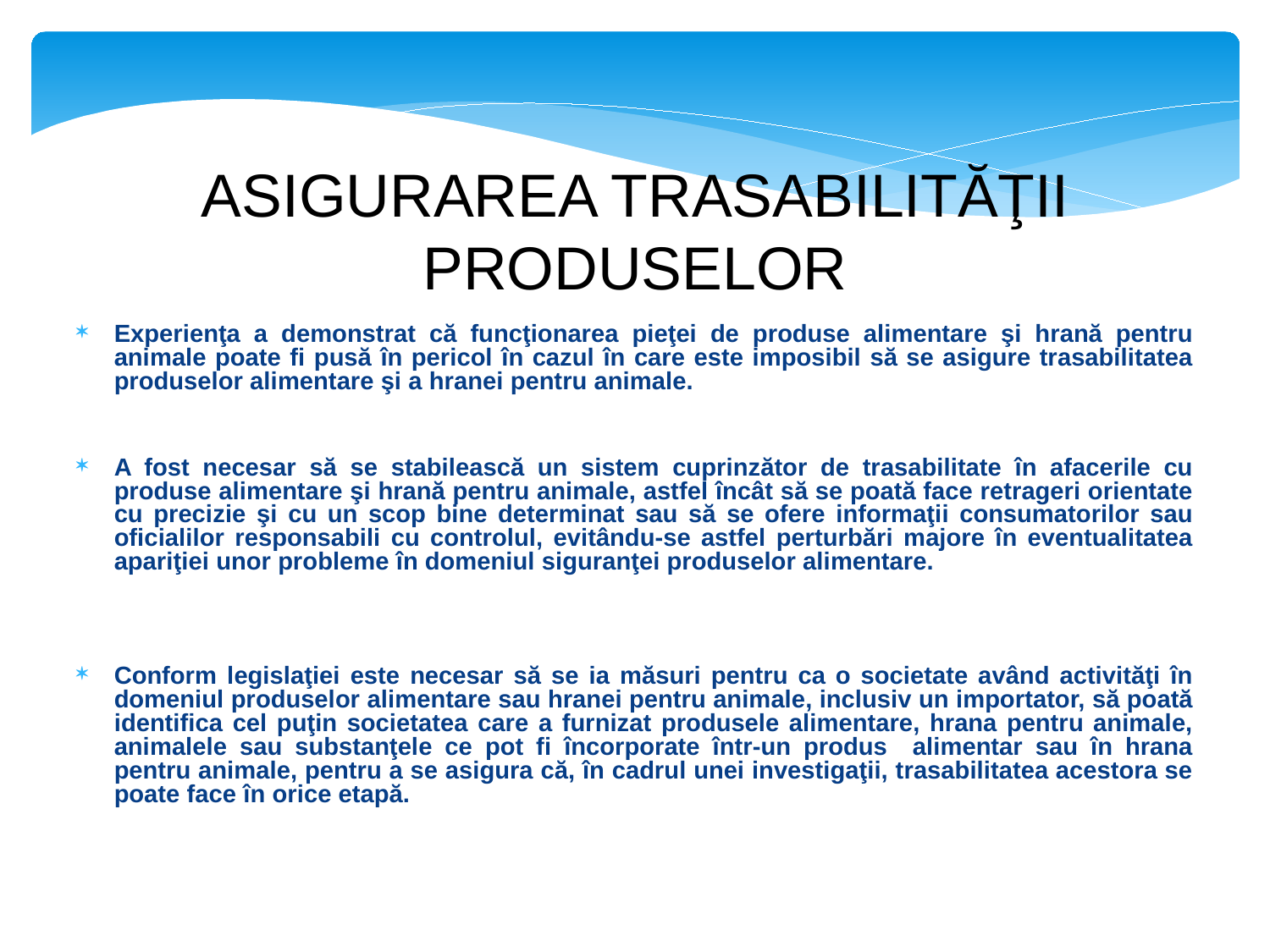

ASIGURAREA TRASABILITĂŢII PRODUSELOR
Experienţa a demonstrat că funcţionarea pieţei de produse alimentare şi hrană pentru animale poate fi pusă în pericol în cazul în care este imposibil să se asigure trasabilitatea produselor alimentare şi a hranei pentru animale.

A fost necesar să se stabilească un sistem cuprinzător de trasabilitate în afacerile cu produse alimentare şi hrană pentru animale, astfel încât să se poată face retrageri orientate cu precizie şi cu un scop bine determinat sau să se ofere informaţii consumatorilor sau oficialilor responsabili cu controlul, evitându-se astfel perturbări majore în eventualitatea apariţiei unor probleme în domeniul siguranţei produselor alimentare.

Conform legislaţiei este necesar să se ia măsuri pentru ca o societate având activităţi în domeniul produselor alimentare sau hranei pentru animale, inclusiv un importator, să poată identifica cel puţin societatea care a furnizat produsele alimentare, hrana pentru animale, animalele sau substanţele ce pot fi încorporate într-un produs  alimentar sau în hrana pentru animale, pentru a se asigura că, în cadrul unei investigaţii, trasabilitatea acestora se poate face în orice etapă.